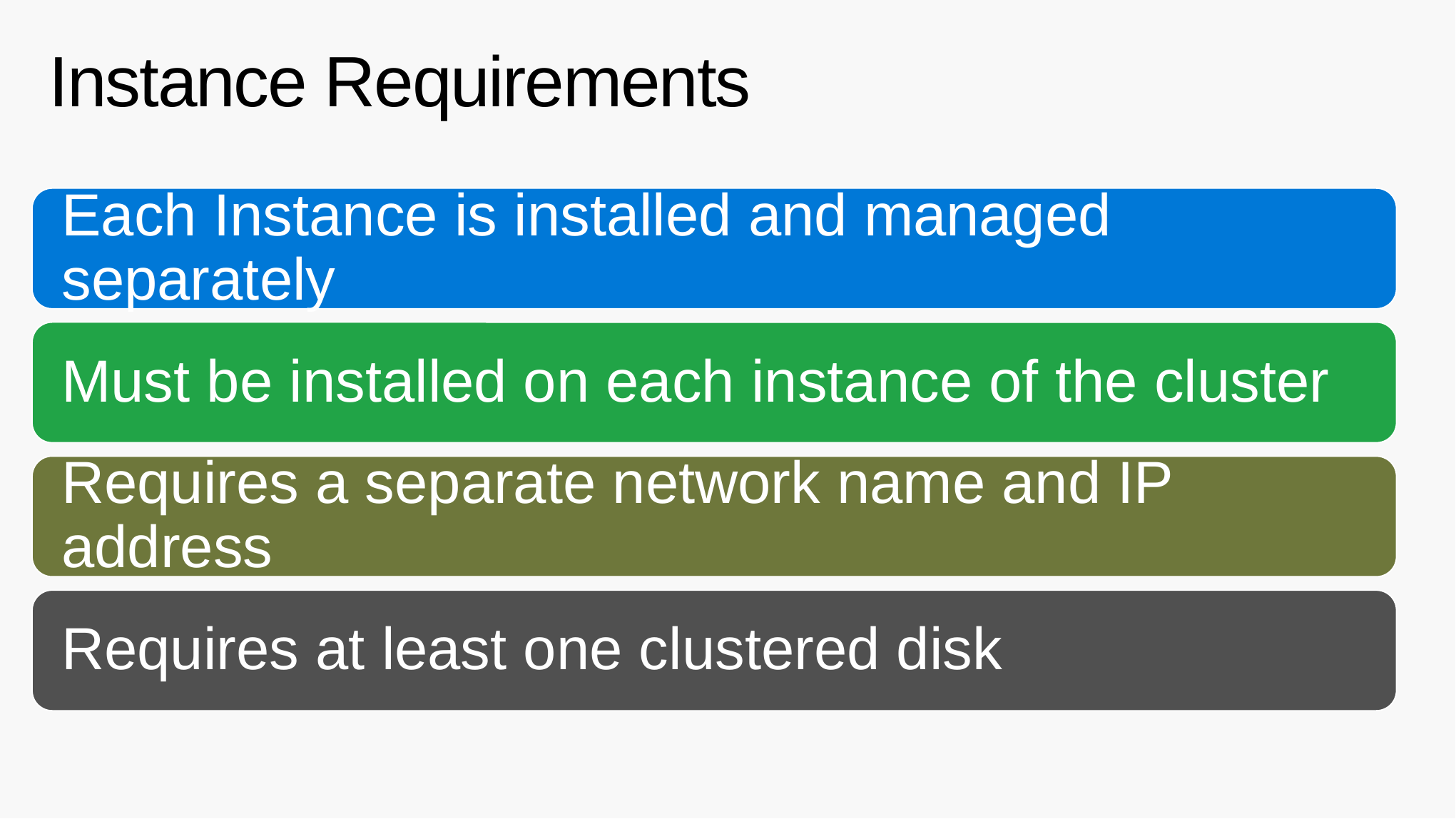

# Instance Requirements

Each Instance is installed and managed separately
Must be installed on each instance of the cluster
Requires a separate network name and IP address
Requires at least one clustered disk